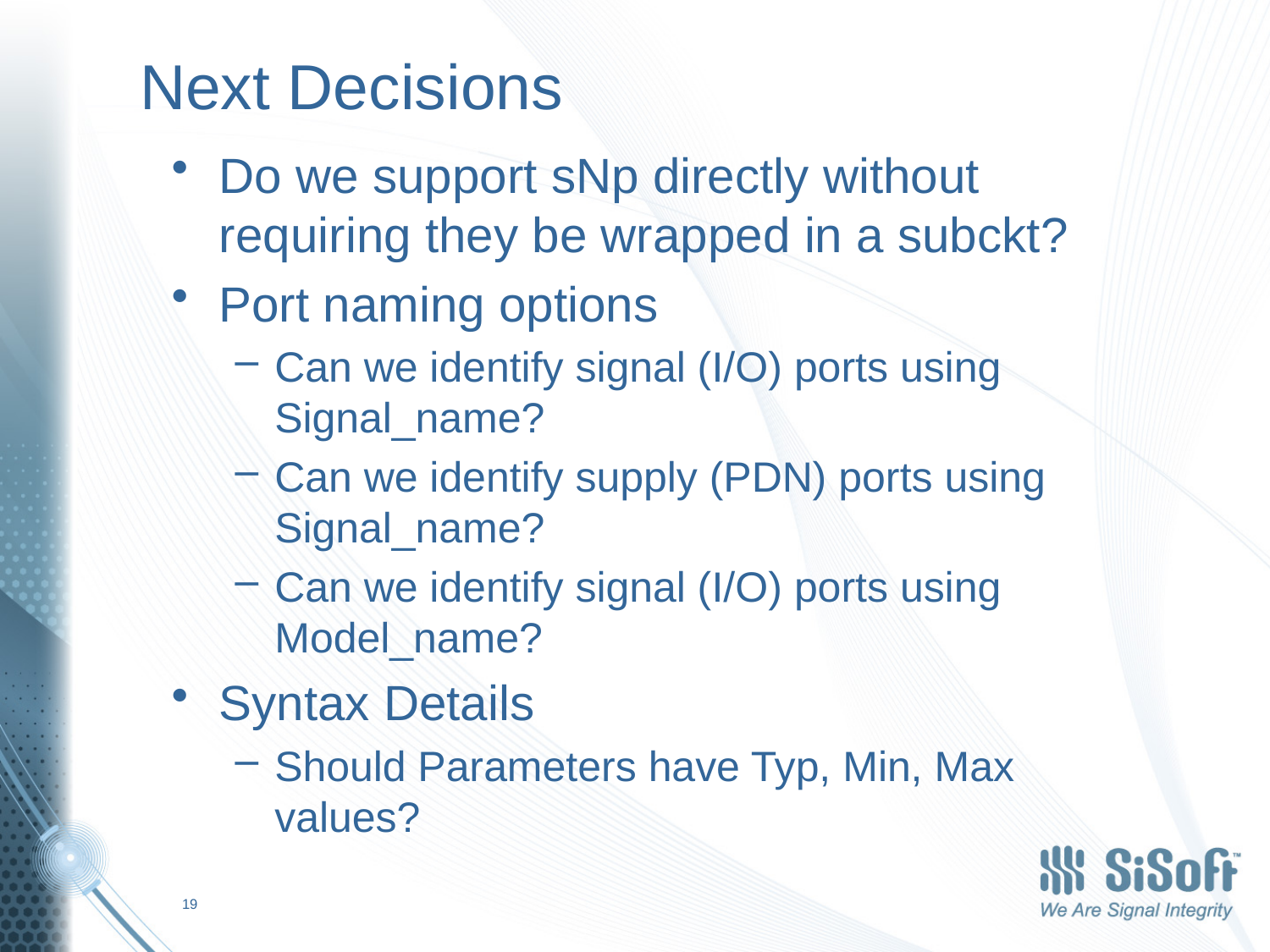

# Next Decisions
Do we support sNp directly without requiring they be wrapped in a subckt?
Port naming options
Can we identify signal (I/O) ports using Signal_name?
Can we identify supply (PDN) ports using Signal_name?
Can we identify signal (I/O) ports using Model_name?
Syntax Details
Should Parameters have Typ, Min, Max values?

19